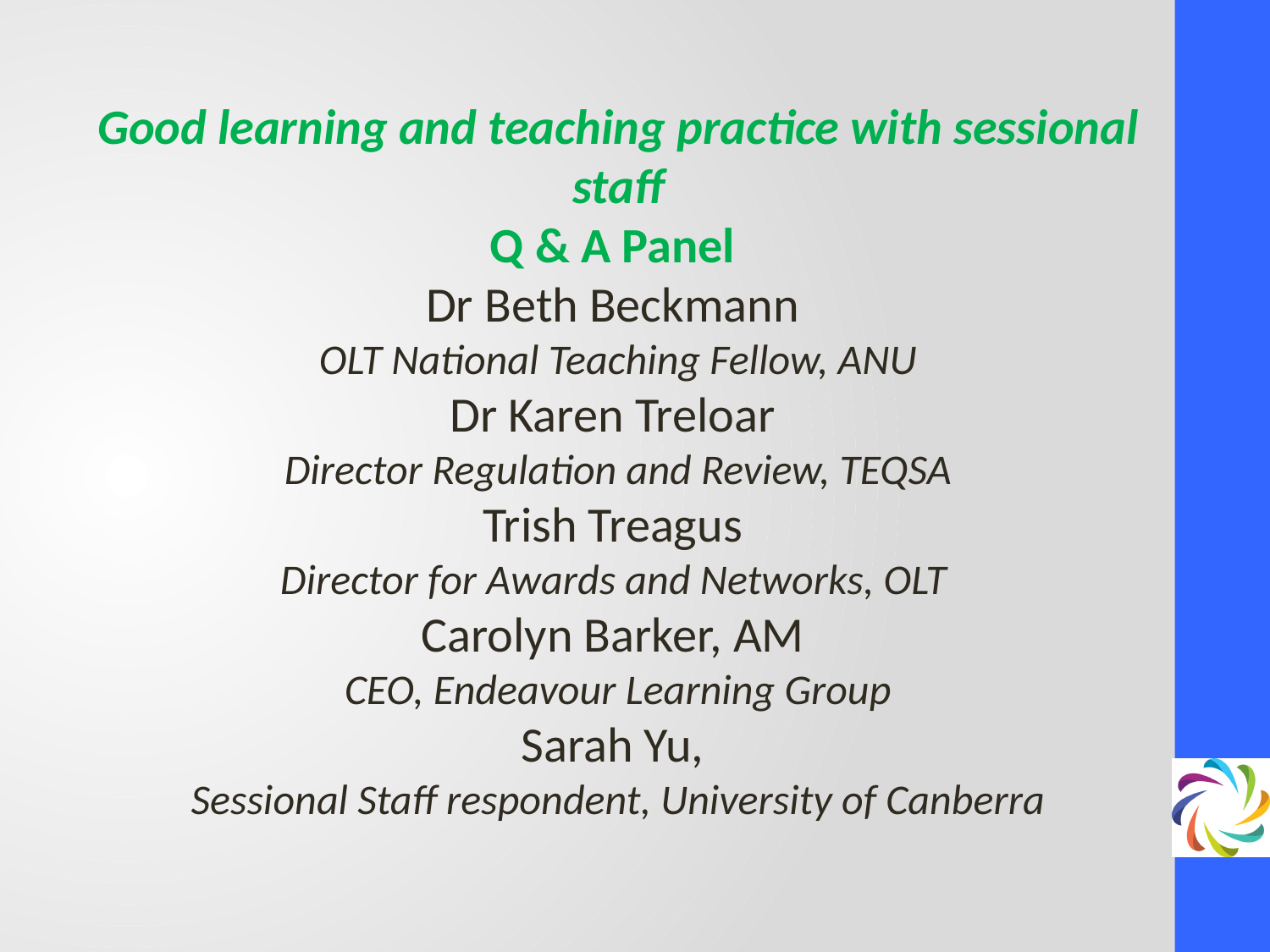

Good learning and teaching practice with sessional staff
Q & A Panel
Dr Beth Beckmann
OLT National Teaching Fellow, ANU
Dr Karen Treloar
Director Regulation and Review, TEQSA
Trish Treagus
Director for Awards and Networks, OLT
Carolyn Barker, AM
CEO, Endeavour Learning Group
Sarah Yu,
Sessional Staff respondent, University of Canberra